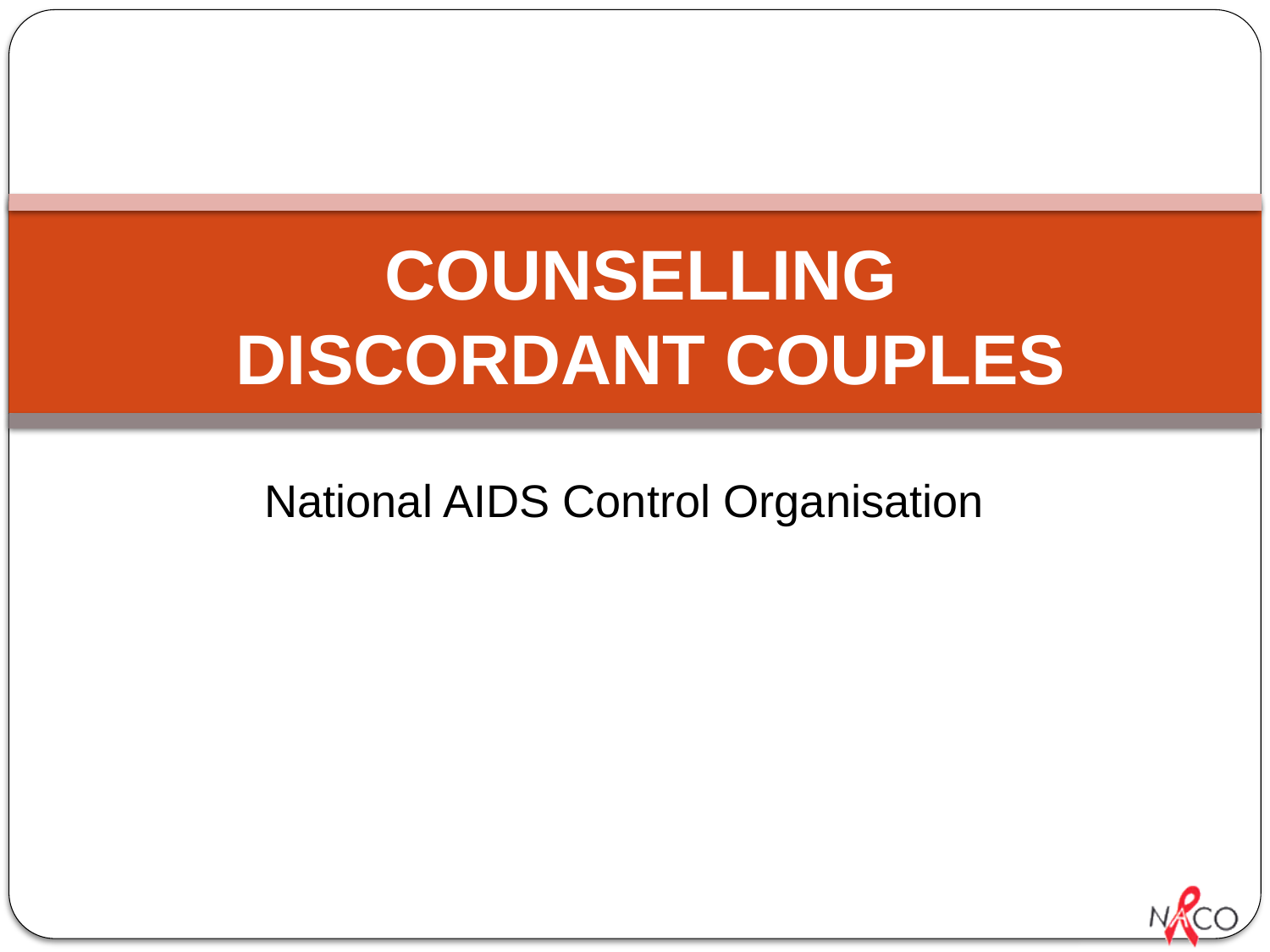

# COUNSELLING DISCORDANT COUPLES
National AIDS Control Organisation